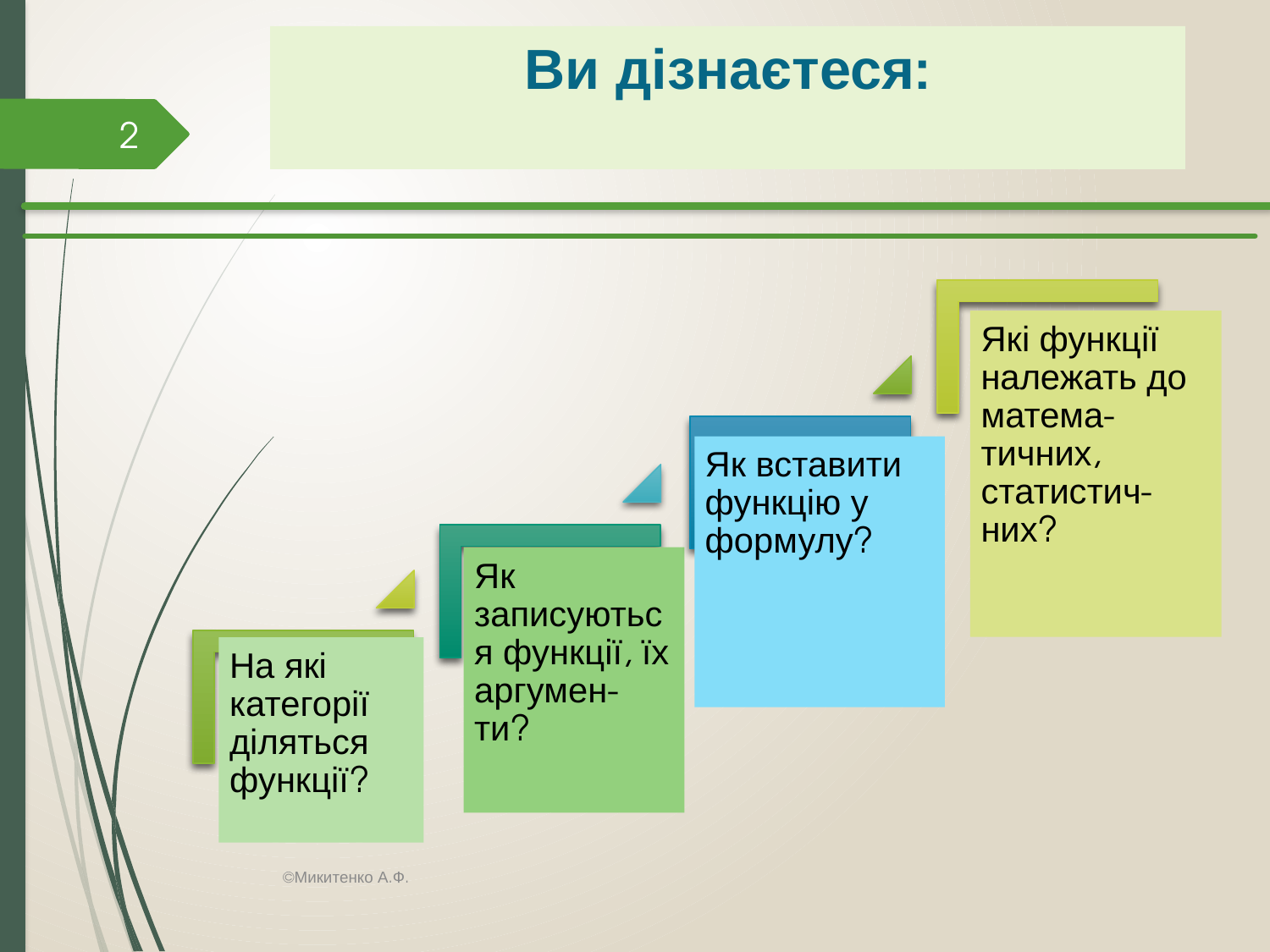

# Ви дізнаєтеся:
2
На які категорії діляться функції?
Як записуються функції, їх аргумен-ти?
Як вставити функцію у формулу?
Які функції належать до матема-тичних, статистич-них?
©Микитенко А.Ф.